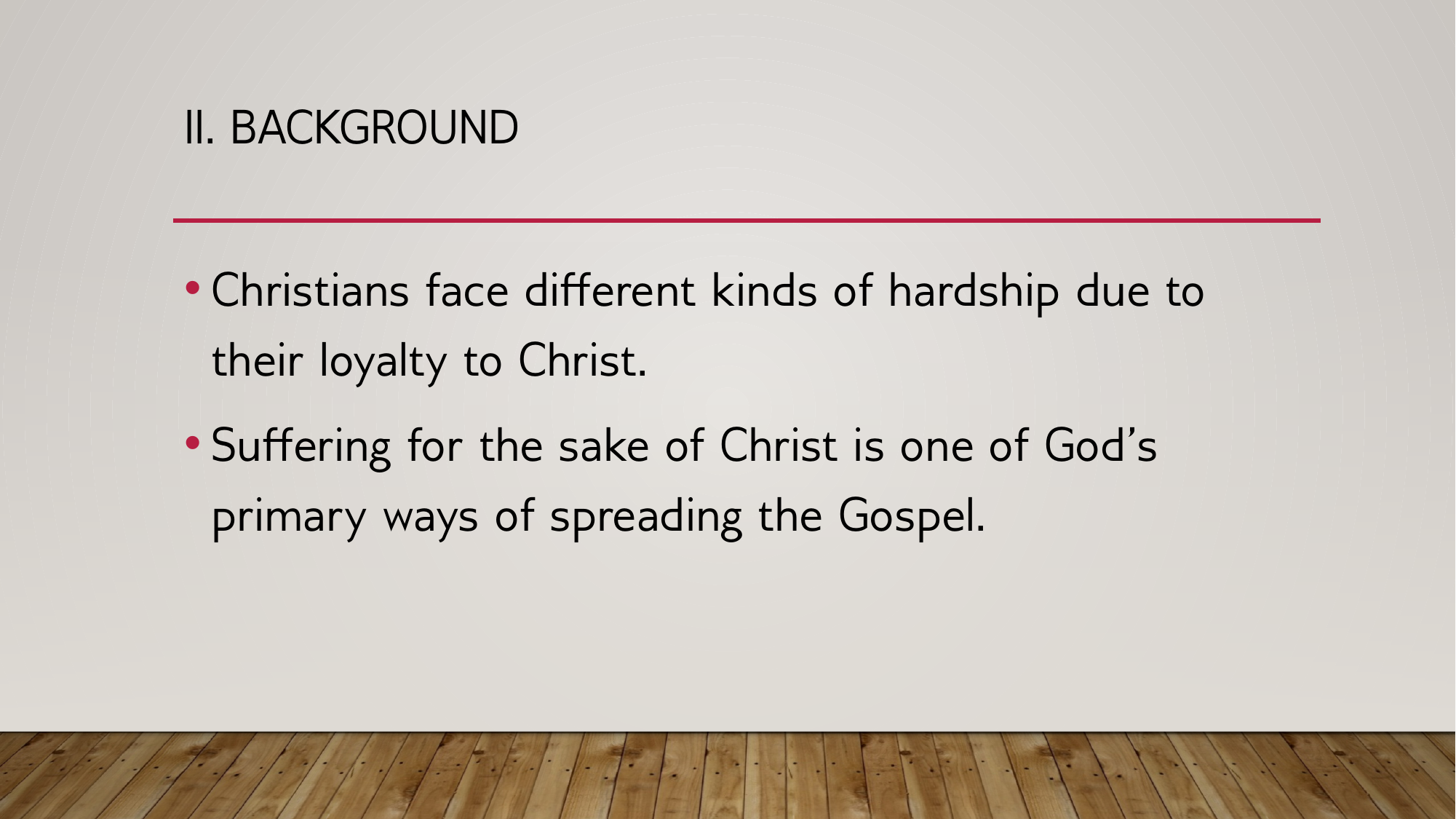

# II. Background
Christians face different kinds of hardship due to their loyalty to Christ.
Suffering for the sake of Christ is one of God’s primary ways of spreading the Gospel.